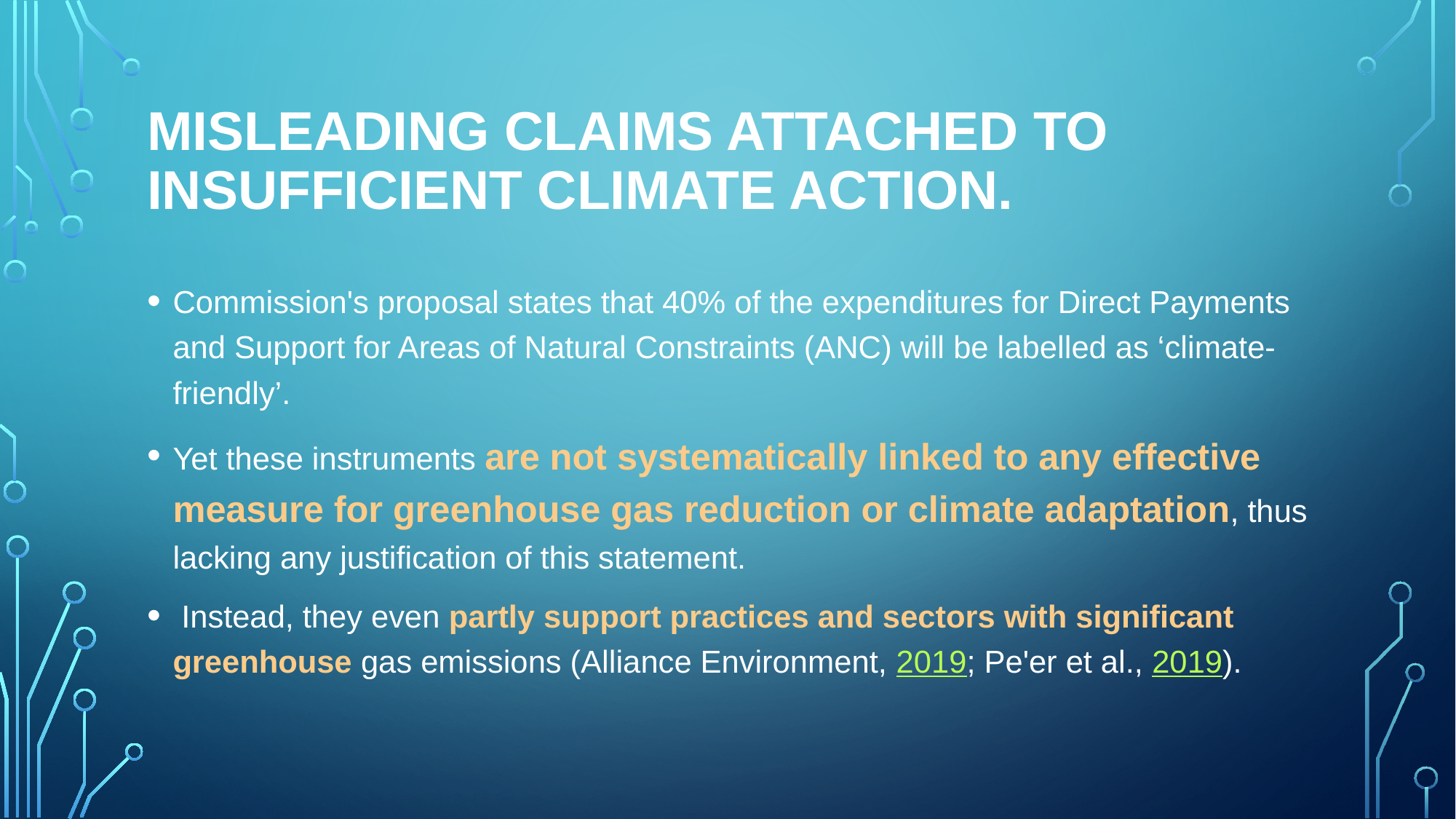

# Misleading claims attached to insufficient climate action.
Commission's proposal states that 40% of the expenditures for Direct Payments and Support for Areas of Natural Constraints (ANC) will be labelled as ‘climate-friendly’.
Yet these instruments are not systematically linked to any effective measure for greenhouse gas reduction or climate adaptation, thus lacking any justification of this statement.
 Instead, they even partly support practices and sectors with significant greenhouse gas emissions (Alliance Environment, 2019; Pe'er et al., 2019).